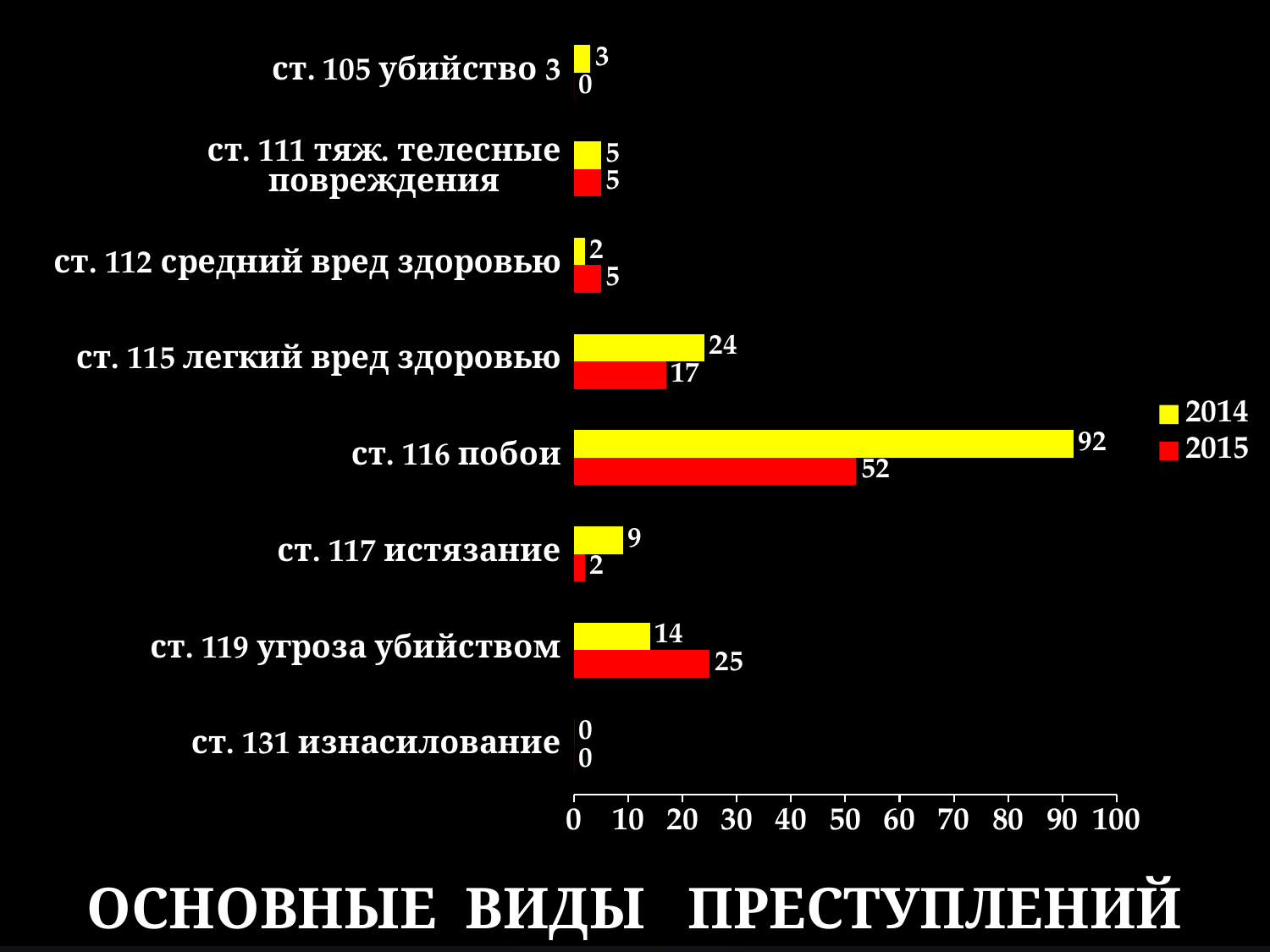

### Chart

| Category | 2012 | 2013 |
|---|---|---|
| Убийства | 3.0 | 3.0 |
| ТТП | 2.0 | 6.0 |
| Средний вред здоровью | 5.0 | 11.0 |
| легкий вред здоровью | 10.0 | 9.0 |
| побои | 74.0 | 79.0 |
| истязания | 1.0 | 1.0 |
| угроза убийством | 16.0 | 15.0 |
| изнасилования | 1.0 | 2.0 |
| незак. проникн. В жил. | 20.0 | 146.0 |

### Chart

| Category | 2015 | 2014 |
|---|---|---|
| ст. 131 изнасилование | 0.0 | 0.0 |
| ст. 119 угроза убийством | 25.0 | 14.0 |
| ст. 117 истязание | 2.0 | 9.0 |
| ст. 116 побои | 52.0 | 92.0 |
| ст. 115 легкий вред здоровью | 17.0 | 24.0 |
| ст. 112 средний вред здоровью | 5.0 | 2.0 |
| ст. 111 тяж. телесные повреждения | 5.0 | 5.0 |
| ст. 105 убийство 3 | 0.0 | 3.0 |
ОСНОВНЫЕ  ВИДЫ   ПРЕСТУПЛЕНИЙ